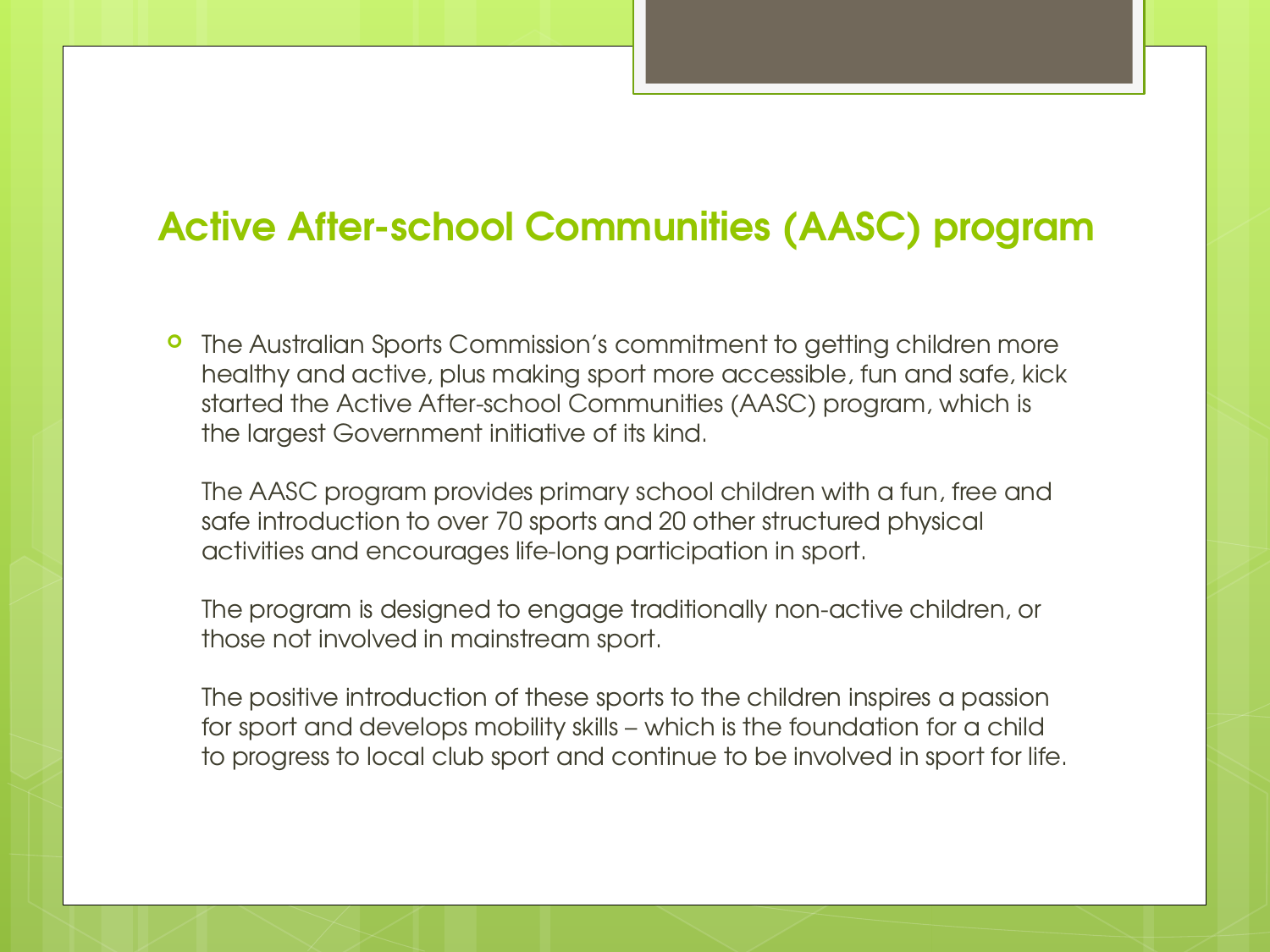

# Active After-school Communities (AASC) program
The Australian Sports Commission’s commitment to getting children more healthy and active, plus making sport more accessible, fun and safe, kick started the Active After-school Communities (AASC) program, which is the largest Government initiative of its kind.
The AASC program provides primary school children with a fun, free and safe introduction to over 70 sports and 20 other structured physical activities and encourages life-long participation in sport.
The program is designed to engage traditionally non-active children, or those not involved in mainstream sport.
The positive introduction of these sports to the children inspires a passion for sport and develops mobility skills – which is the foundation for a child to progress to local club sport and continue to be involved in sport for life.